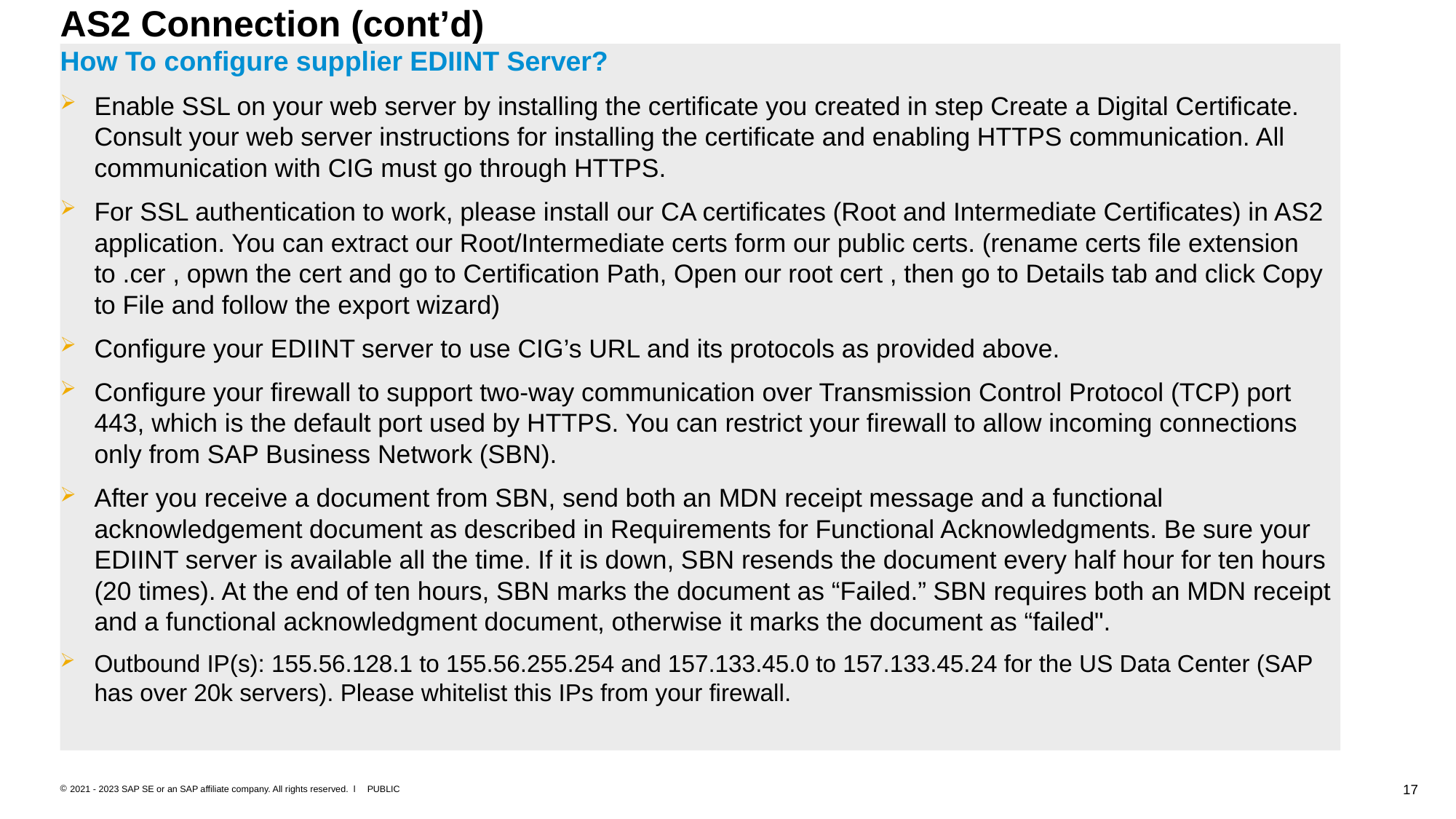

# AS2 Connection (cont’d)
How To configure supplier EDIINT Server?
Enable SSL on your web server by installing the certificate you created in step Create a Digital Certificate. Consult your web server instructions for installing the certificate and enabling HTTPS communication. All communication with CIG must go through HTTPS.
For SSL authentication to work, please install our CA certificates (Root and Intermediate Certificates) in AS2 application. You can extract our Root/Intermediate certs form our public certs. (rename certs file extension to .cer , opwn the cert and go to Certification Path, Open our root cert , then go to Details tab and click Copy to File and follow the export wizard)
Configure your EDIINT server to use CIG’s URL and its protocols as provided above.
Configure your firewall to support two-way communication over Transmission Control Protocol (TCP) port 443, which is the default port used by HTTPS. You can restrict your firewall to allow incoming connections only from SAP Business Network (SBN).
After you receive a document from SBN, send both an MDN receipt message and a functional acknowledgement document as described in Requirements for Functional Acknowledgments. Be sure your EDIINT server is available all the time. If it is down, SBN resends the document every half hour for ten hours (20 times). At the end of ten hours, SBN marks the document as “Failed.” SBN requires both an MDN receipt and a functional acknowledgment document, otherwise it marks the document as “failed".
Outbound IP(s): 155.56.128.1 to 155.56.255.254 and 157.133.45.0 to 157.133.45.24 for the US Data Center (SAP has over 20k servers). Please whitelist this IPs from your firewall.